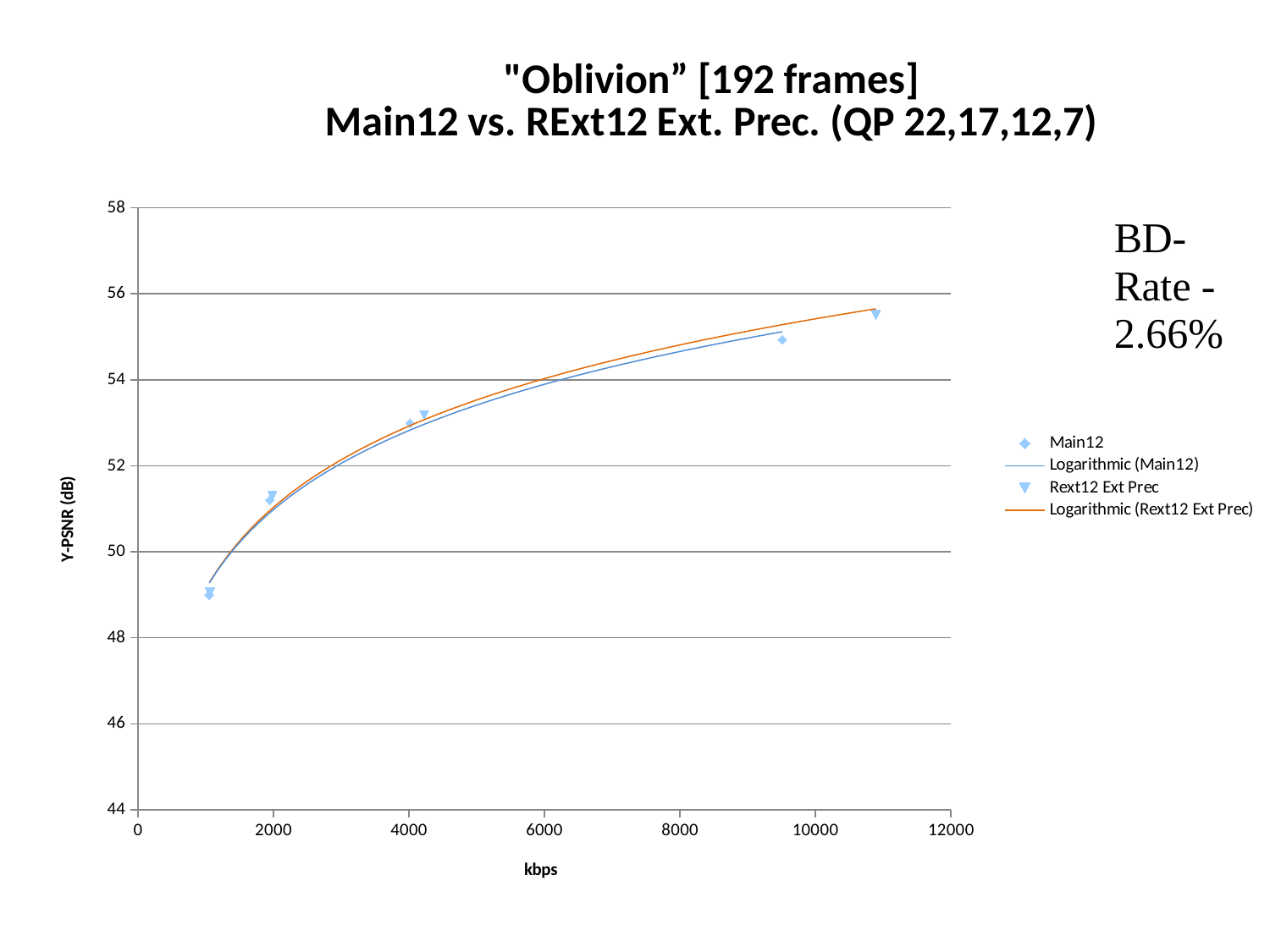

### Chart: "Oblivion” [192 frames]
Main12 vs. RExt12 Ext. Prec. (QP 22,17,12,7)

| Category |  |  |
|---|---|---|